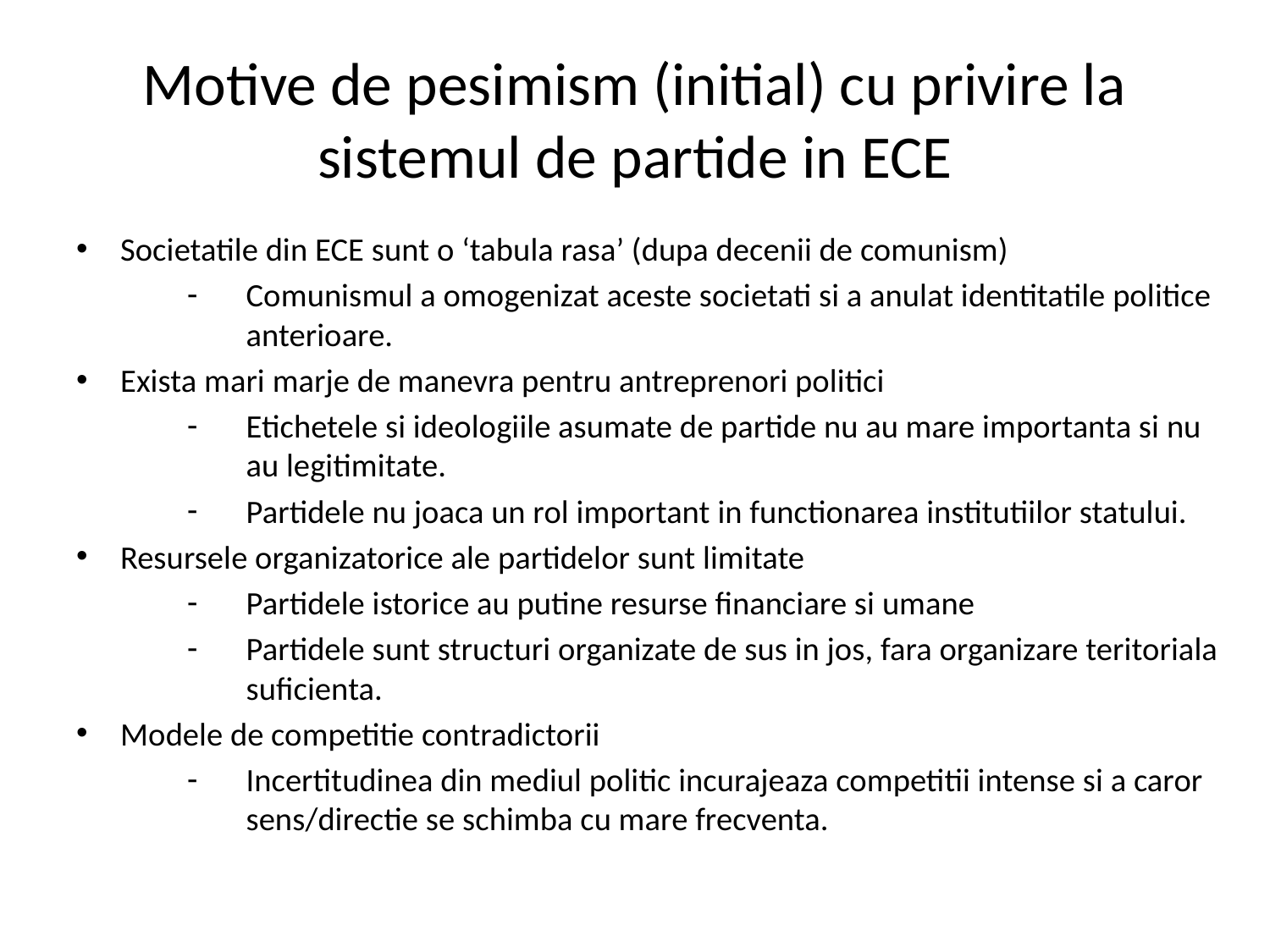

# Motive de pesimism (initial) cu privire la sistemul de partide in ECE
Societatile din ECE sunt o ‘tabula rasa’ (dupa decenii de comunism)
Comunismul a omogenizat aceste societati si a anulat identitatile politice anterioare.
Exista mari marje de manevra pentru antreprenori politici
Etichetele si ideologiile asumate de partide nu au mare importanta si nu au legitimitate.
Partidele nu joaca un rol important in functionarea institutiilor statului.
Resursele organizatorice ale partidelor sunt limitate
Partidele istorice au putine resurse financiare si umane
Partidele sunt structuri organizate de sus in jos, fara organizare teritoriala suficienta.
Modele de competitie contradictorii
Incertitudinea din mediul politic incurajeaza competitii intense si a caror sens/directie se schimba cu mare frecventa.